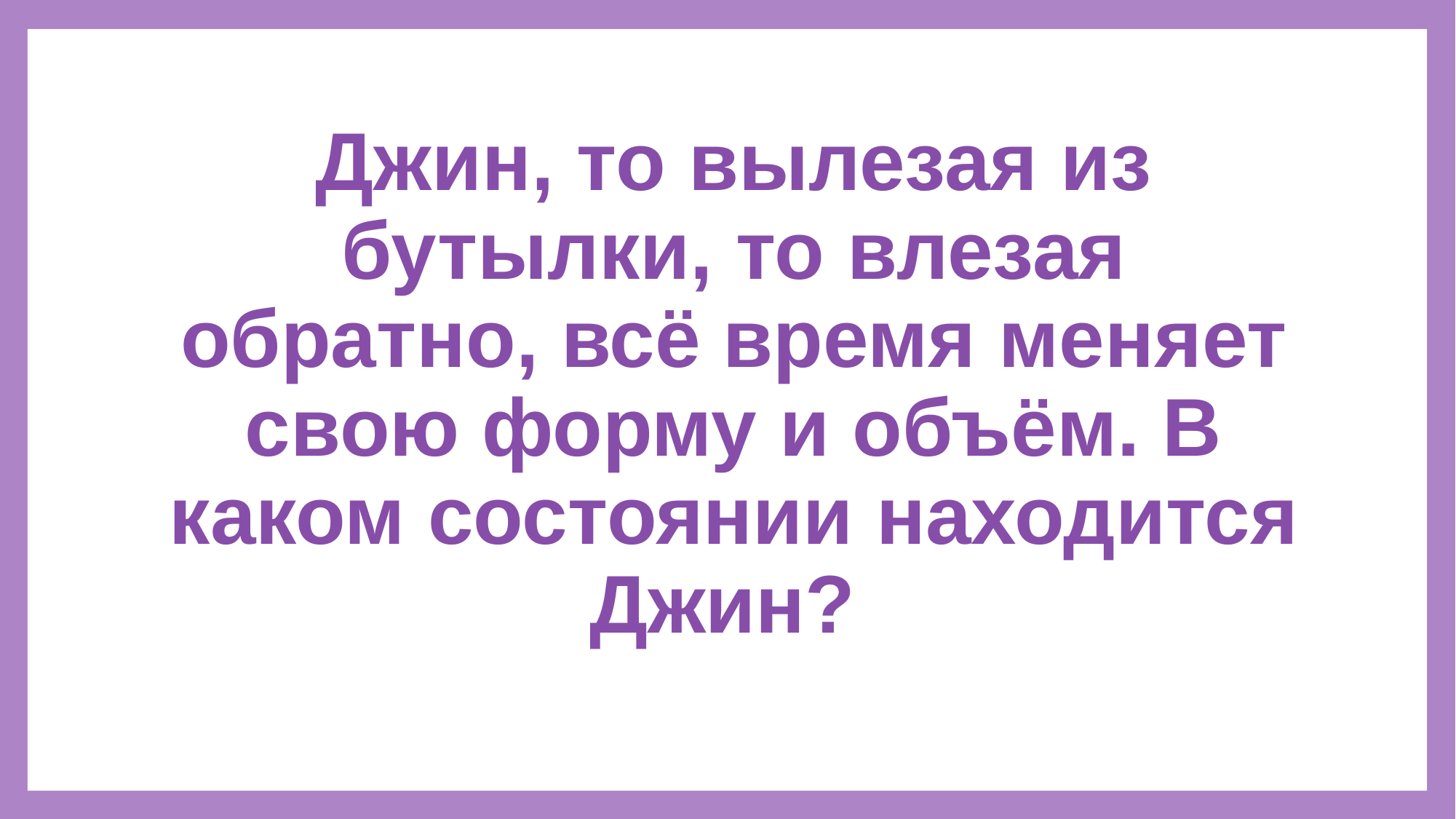

# Джин, то вылезая из бутылки, то влезая обратно, всё время меняет свою форму и объём. В каком состоянии находится Джин?